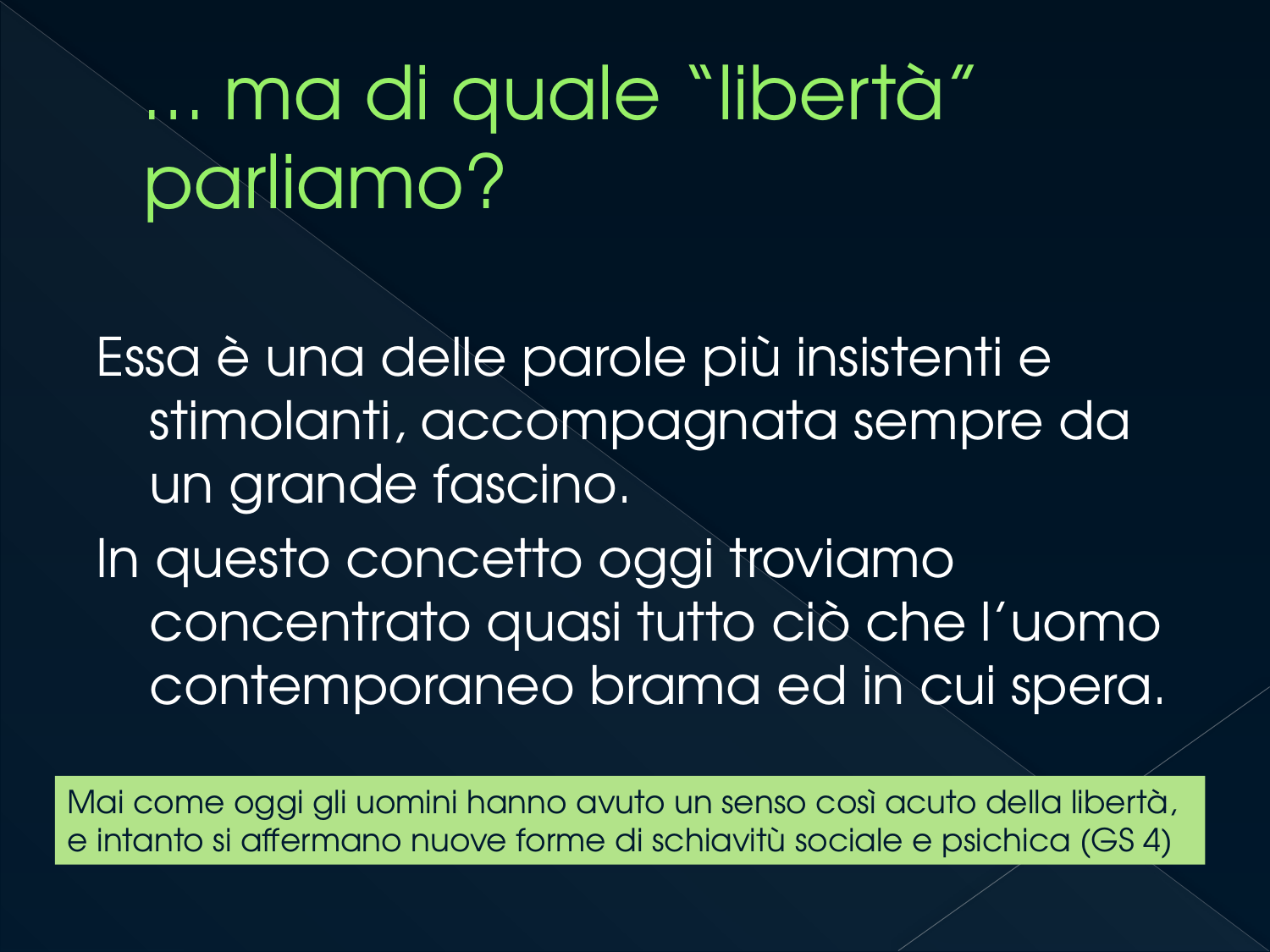

# … ma di quale “libertà” parliamo?
Essa è una delle parole più insistenti e stimolanti, accompagnata sempre da un grande fascino.
In questo concetto oggi troviamo concentrato quasi tutto ciò che l’uomo contemporaneo brama ed in cui spera.
Mai come oggi gli uomini hanno avuto un senso così acuto della libertà, e intanto si affermano nuove forme di schiavitù sociale e psichica (GS 4)